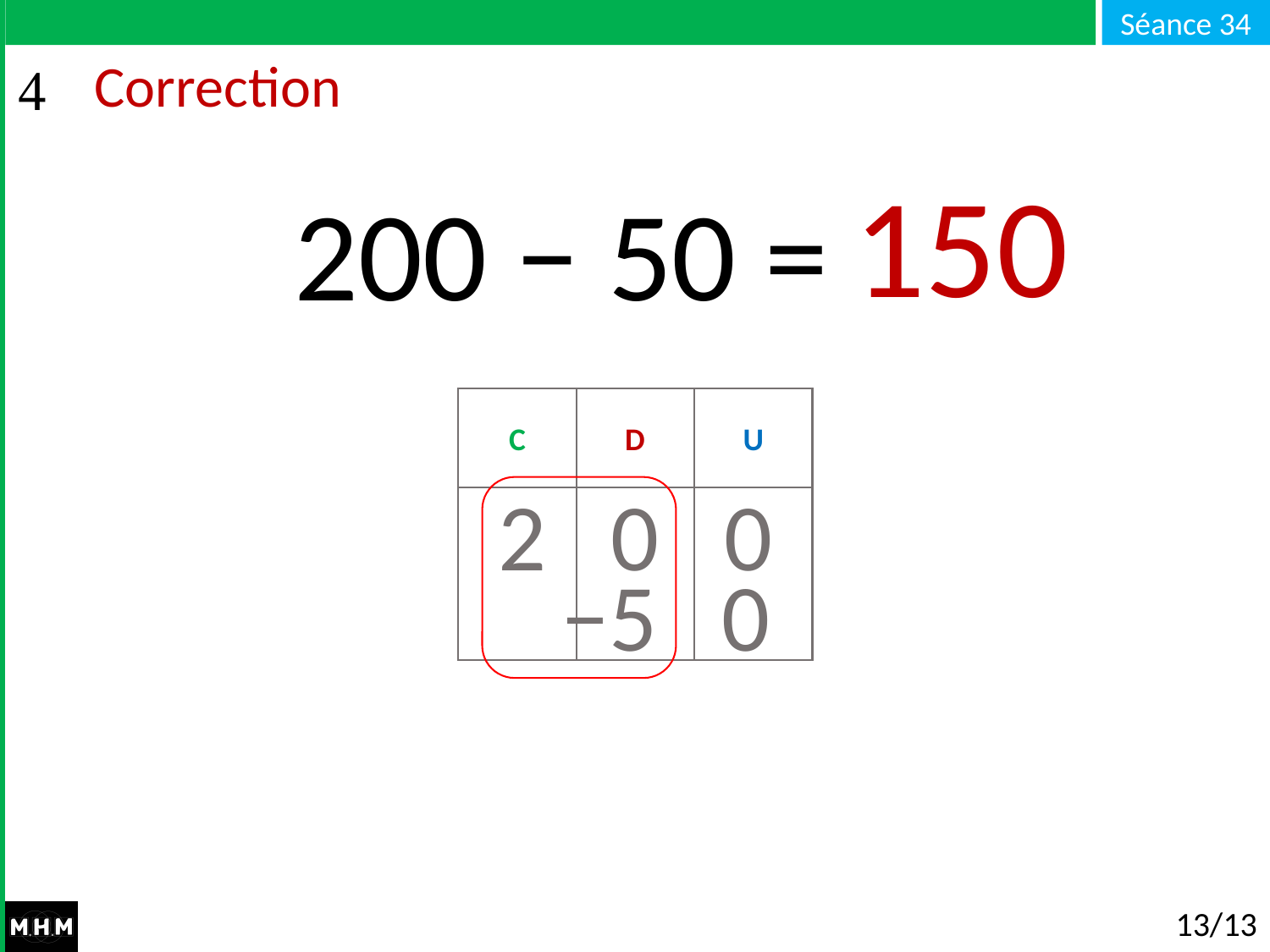

# Correction
150
200 − 50 = …
C
D
U

2   0   0

−5   0
13/13